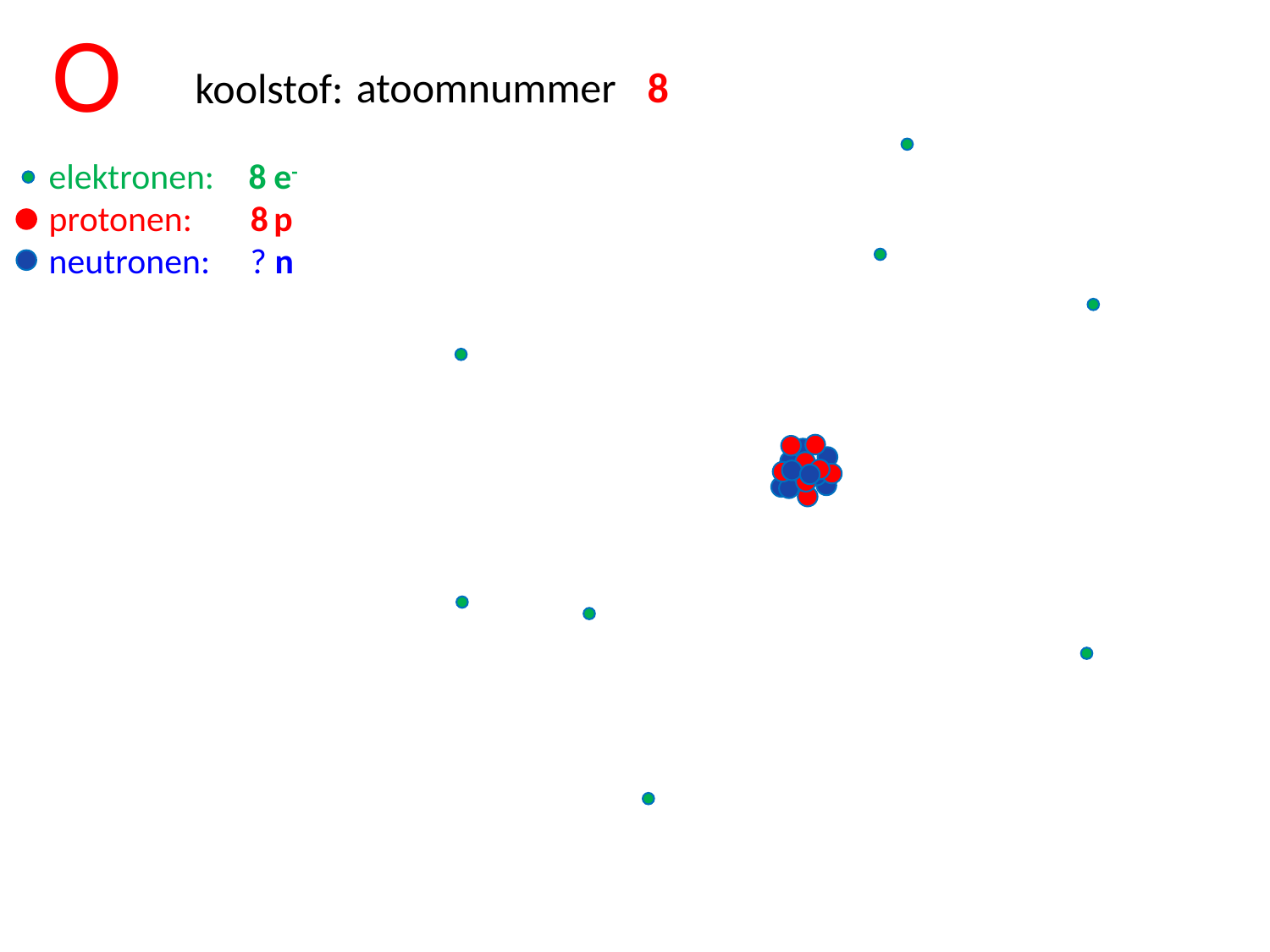

O
S
elektronen:  18	e- 	lading 1-
protonen:     18	p	=  atoomnummer in PS
neutronen:     ? n	geen lading                                                      e-

					            	        p
						      n
						         atoomkern

atoomnummer 18
    koolstof: